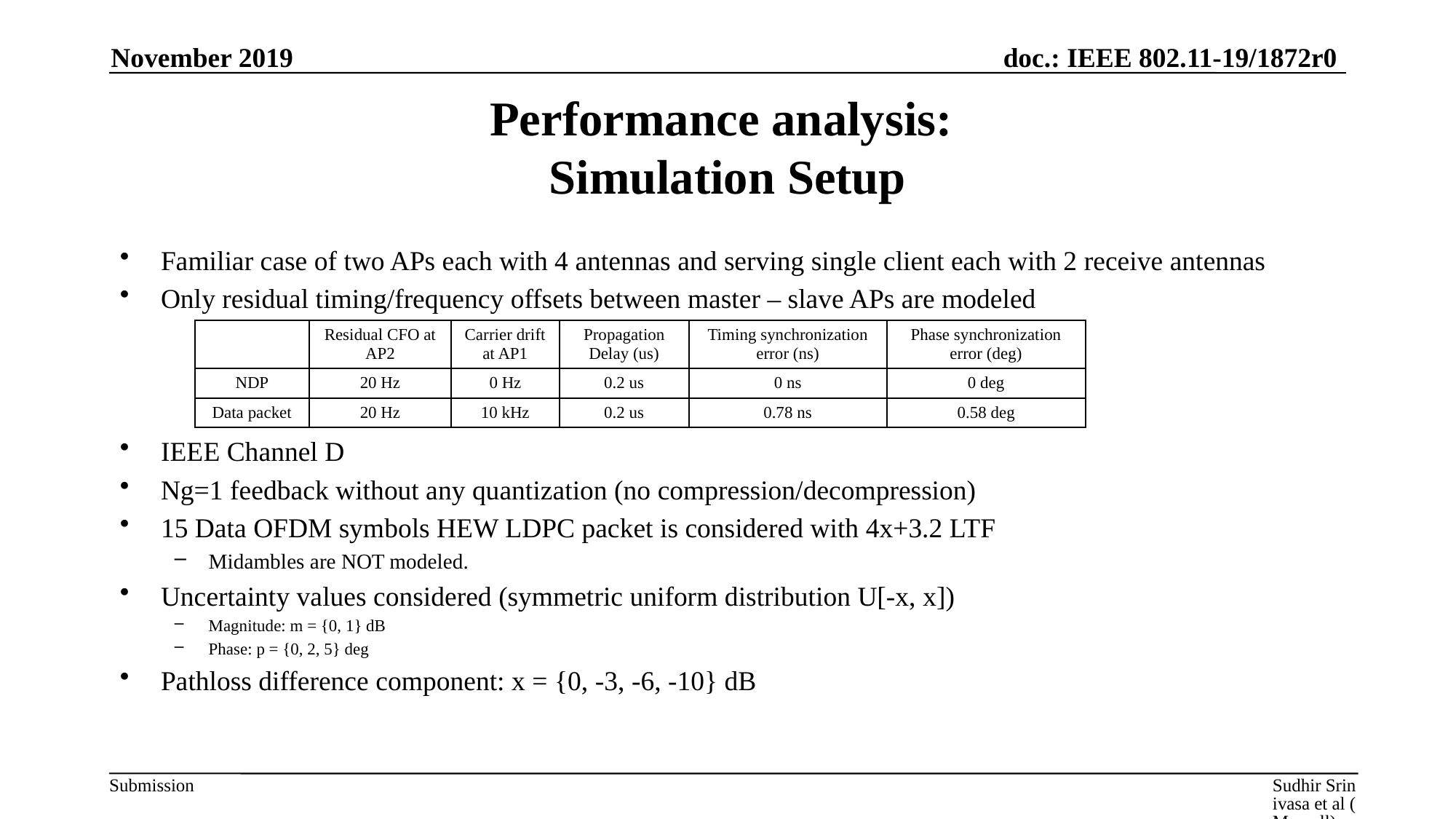

November 2019
# Performance analysis: Simulation Setup
Familiar case of two APs each with 4 antennas and serving single client each with 2 receive antennas
Only residual timing/frequency offsets between master – slave APs are modeled

IEEE Channel D
Ng=1 feedback without any quantization (no compression/decompression)
15 Data OFDM symbols HEW LDPC packet is considered with 4x+3.2 LTF
Midambles are NOT modeled.
Uncertainty values considered (symmetric uniform distribution U[-x, x])
Magnitude: m = {0, 1} dB
Phase: p = {0, 2, 5} deg
Pathloss difference component: x = {0, -3, -6, -10} dB

|  | Residual CFO at AP2 | Carrier drift at AP1 | Propagation Delay (us) | Timing synchronization error (ns) | Phase synchronization error (deg) |
| --- | --- | --- | --- | --- | --- |
| NDP | 20 Hz | 0 Hz | 0.2 us | 0 ns | 0 deg |
| Data packet | 20 Hz | 10 kHz | 0.2 us | 0.78 ns | 0.58 deg |
Sudhir Srinivasa et al (Marvell)